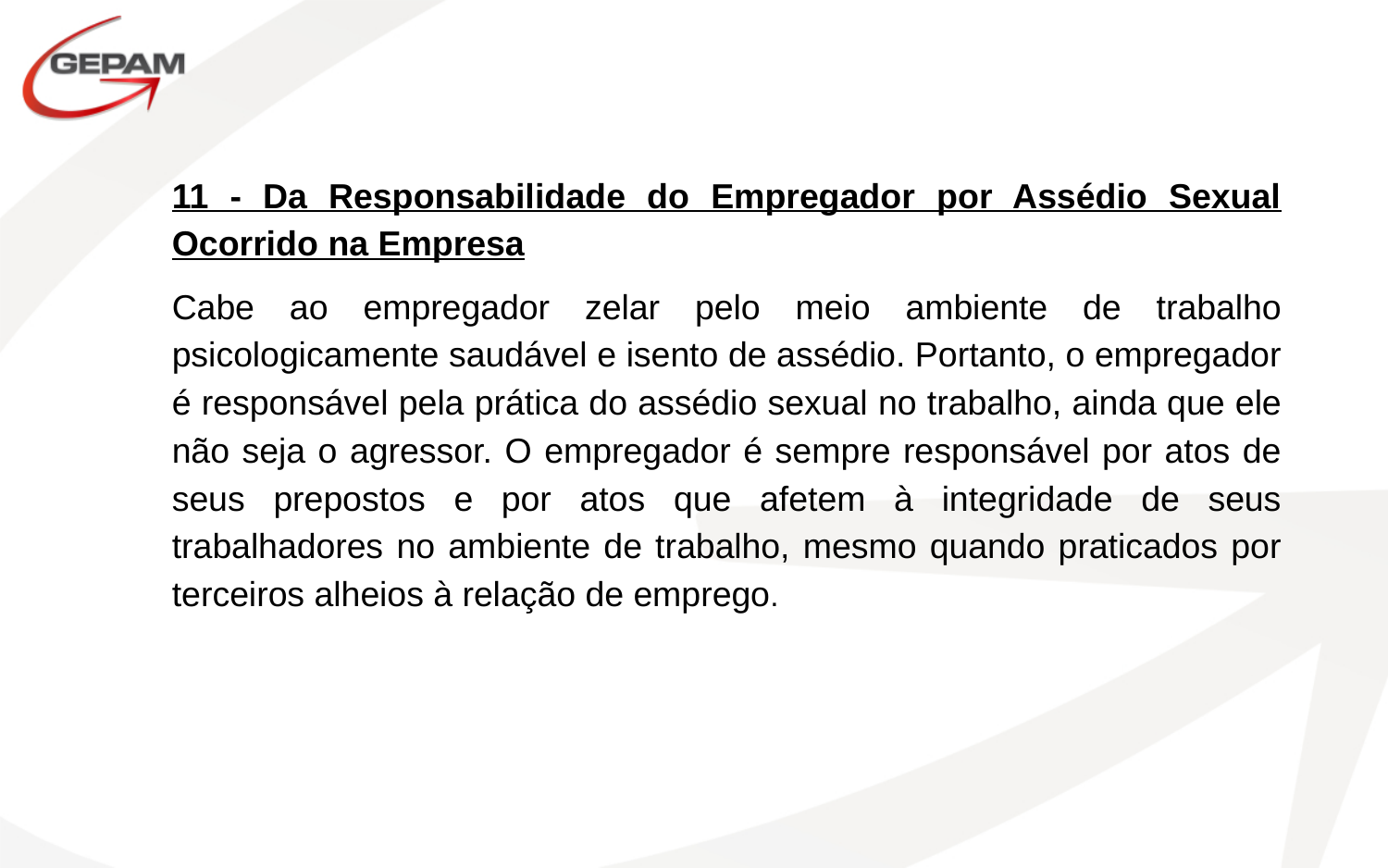

11 - Da Responsabilidade do Empregador por Assédio Sexual Ocorrido na Empresa
Cabe ao empregador zelar pelo meio ambiente de trabalho psicologicamente saudável e isento de assédio. Portanto, o empregador é responsável pela prática do assédio sexual no trabalho, ainda que ele não seja o agressor. O empregador é sempre responsável por atos de seus prepostos e por atos que afetem à integridade de seus trabalhadores no ambiente de trabalho, mesmo quando praticados por terceiros alheios à relação de emprego.